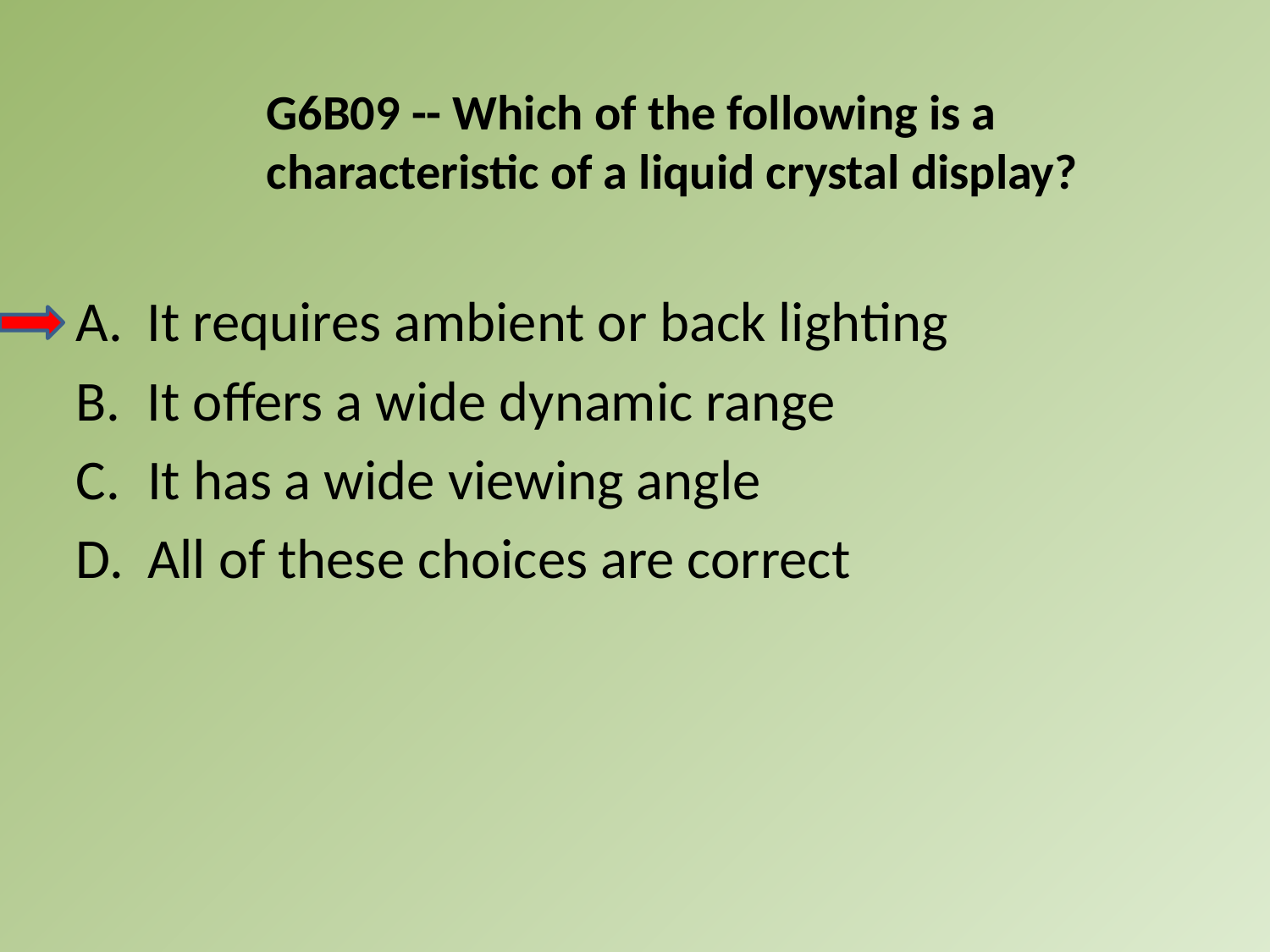

G6B09 -- Which of the following is a characteristic of a liquid crystal display?
A.	It requires ambient or back lighting
B.	It offers a wide dynamic range
It has a wide viewing angle
All of these choices are correct